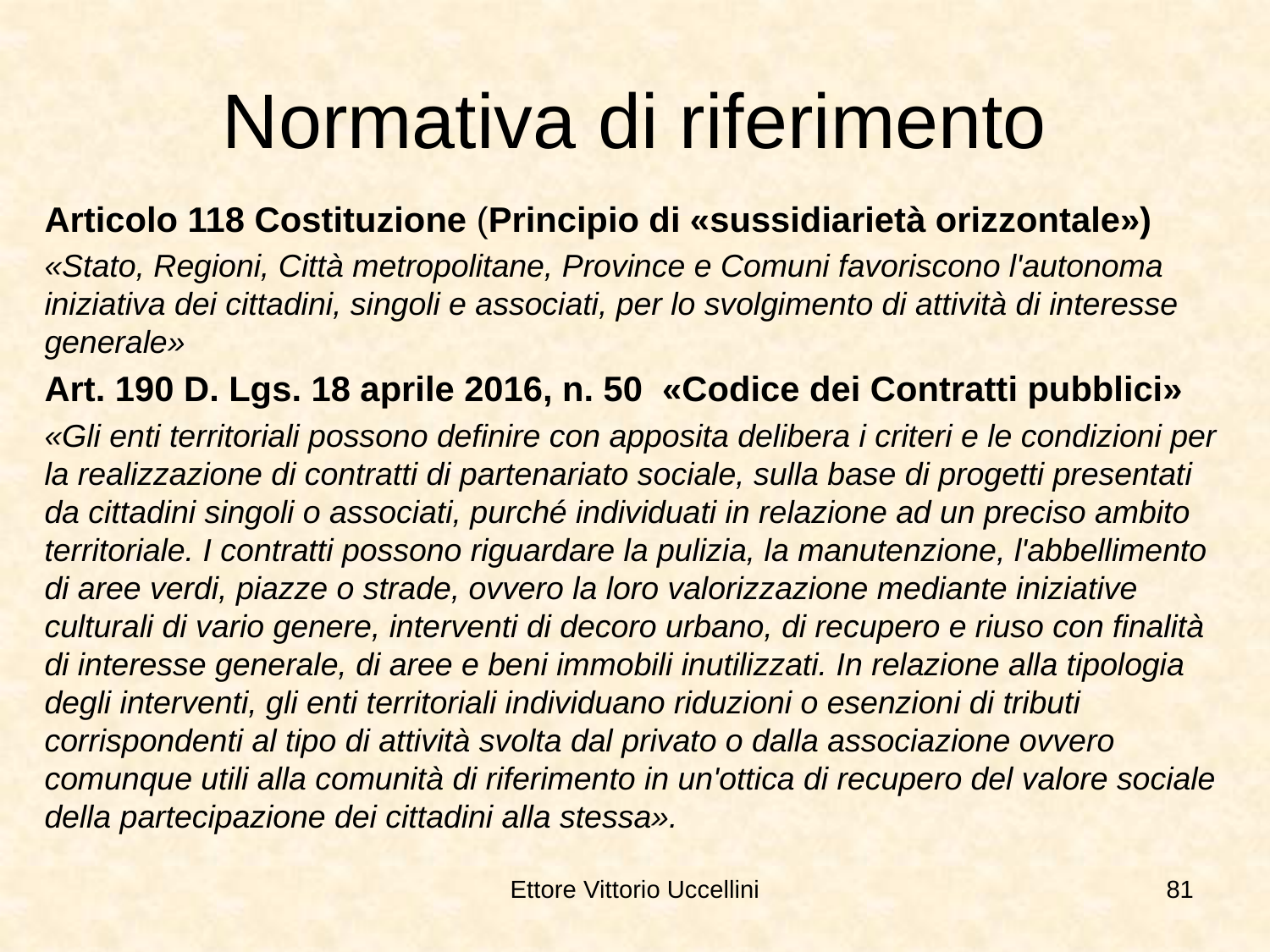

# Normativa di riferimento
Articolo 118 Costituzione (Principio di «sussidiarietà orizzontale»)
«Stato, Regioni, Città metropolitane, Province e Comuni favoriscono l'autonoma iniziativa dei cittadini, singoli e associati, per lo svolgimento di attività di interesse generale»
Art. 190 D. Lgs. 18 aprile 2016, n. 50  «Codice dei Contratti pubblici»
«Gli enti territoriali possono definire con apposita delibera i criteri e le condizioni per la realizzazione di contratti di partenariato sociale, sulla base di progetti presentati da cittadini singoli o associati, purché individuati in relazione ad un preciso ambito territoriale. I contratti possono riguardare la pulizia, la manutenzione, l'abbellimento di aree verdi, piazze o strade, ovvero la loro valorizzazione mediante iniziative culturali di vario genere, interventi di decoro urbano, di recupero e riuso con finalità di interesse generale, di aree e beni immobili inutilizzati. In relazione alla tipologia degli interventi, gli enti territoriali individuano riduzioni o esenzioni di tributi corrispondenti al tipo di attività svolta dal privato o dalla associazione ovvero comunque utili alla comunità di riferimento in un'ottica di recupero del valore sociale della partecipazione dei cittadini alla stessa».
Ettore Vittorio Uccellini
81